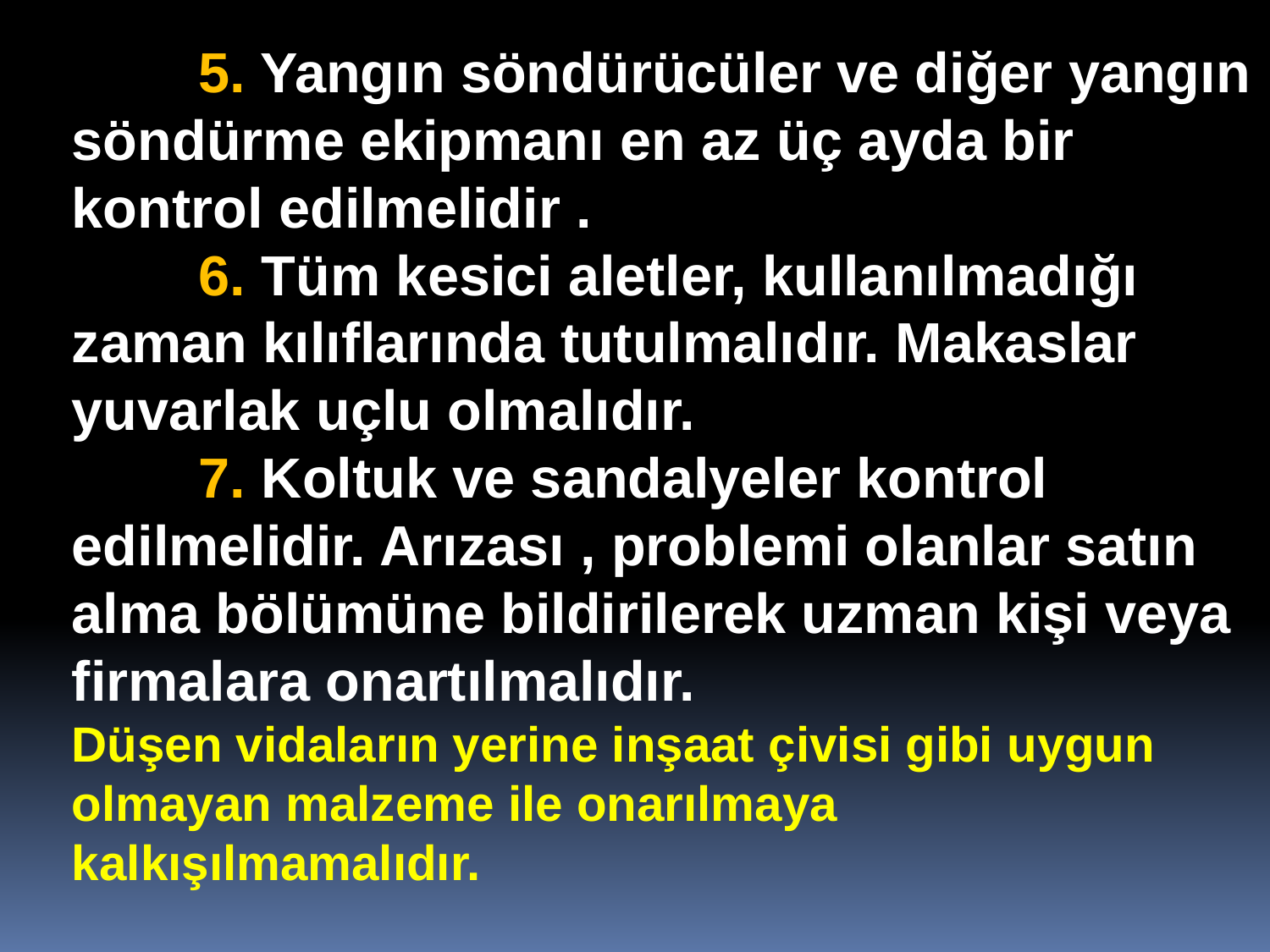

5. Yangın söndürücüler ve diğer yangın söndürme ekipmanı en az üç ayda bir kontrol edilmelidir .
	6. Tüm kesici aletler, kullanılmadığı zaman kılıflarında tutulmalıdır. Makaslar yuvarlak uçlu olmalıdır.
	7. Koltuk ve sandalyeler kontrol edilmelidir. Arızası , problemi olanlar satın alma bölümüne bildirilerek uzman kişi veya firmalara onartılmalıdır.
Düşen vidaların yerine inşaat çivisi gibi uygun olmayan malzeme ile onarılmaya kalkışılmamalıdır.